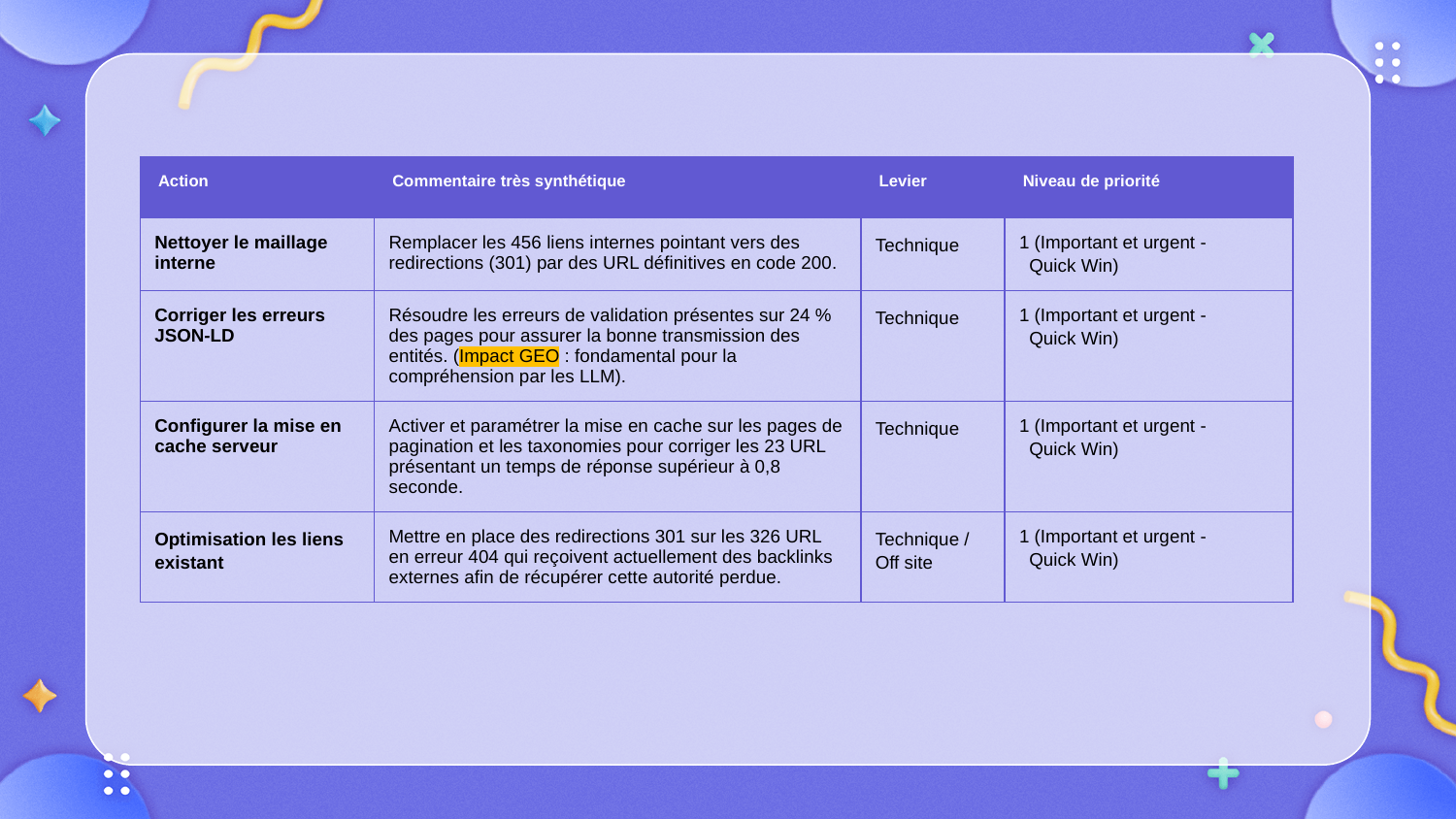

| Action | Commentaire très synthétique | Levier | Niveau de priorité |
| --- | --- | --- | --- |
| Nettoyer le maillage interne | Remplacer les 456 liens internes pointant vers des redirections (301) par des URL définitives en code 200. | Technique | 1 (Important et urgent - Quick Win) |
| Corriger les erreurs JSON-LD | Résoudre les erreurs de validation présentes sur 24 % des pages pour assurer la bonne transmission des entités. (Impact GEO : fondamental pour la compréhension par les LLM). | Technique | 1 (Important et urgent - Quick Win) |
| Configurer la mise en cache serveur | Activer et paramétrer la mise en cache sur les pages de pagination et les taxonomies pour corriger les 23 URL présentant un temps de réponse supérieur à 0,8 seconde. | Technique | 1 (Important et urgent - Quick Win) |
| Optimisation les liens existant | Mettre en place des redirections 301 sur les 326 URL en erreur 404 qui reçoivent actuellement des backlinks externes afin de récupérer cette autorité perdue. | Technique / Off site | 1 (Important et urgent - Quick Win) |